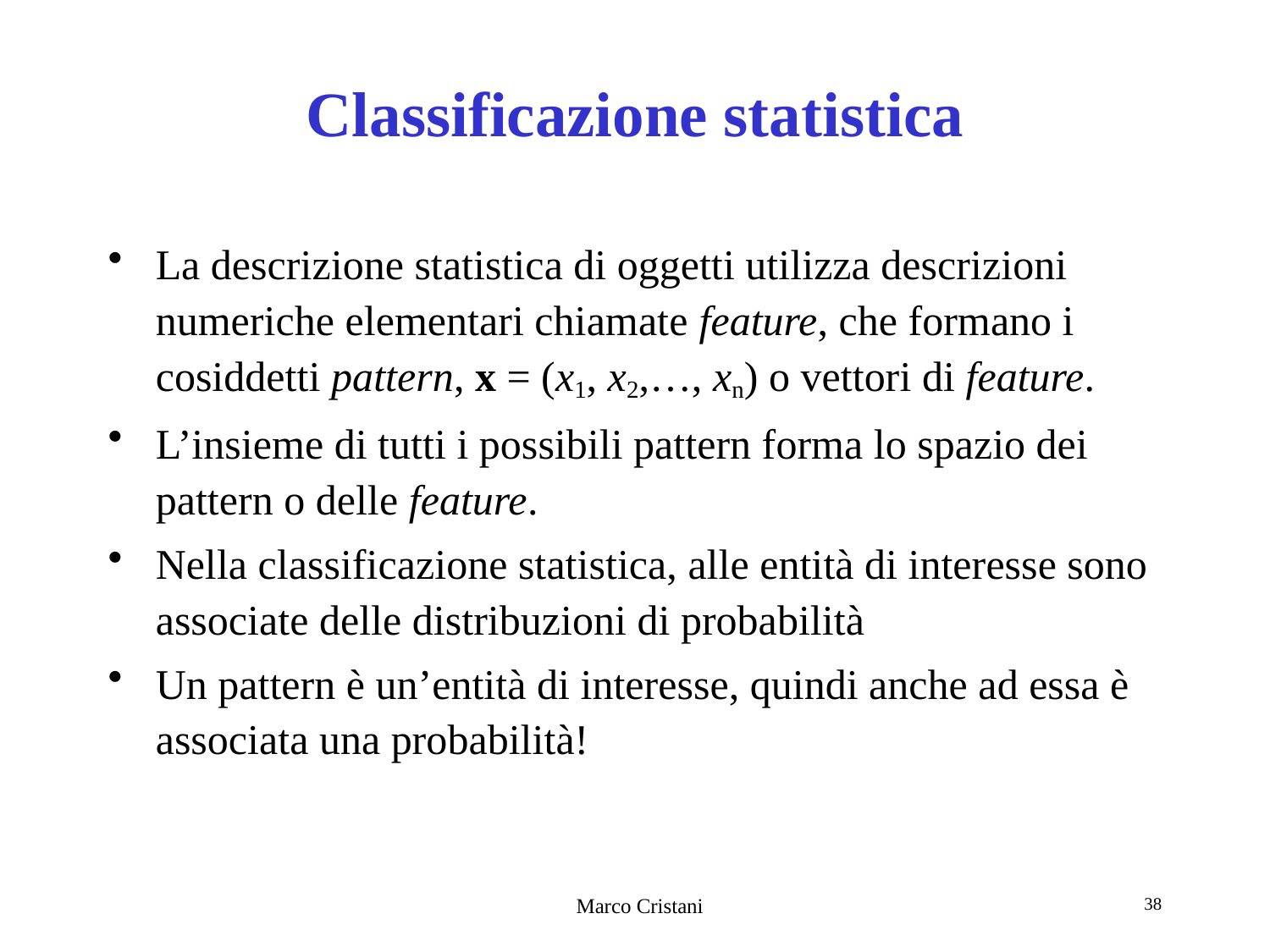

# Classificazione statistica
La descrizione statistica di oggetti utilizza descrizioni numeriche elementari chiamate feature, che formano i cosiddetti pattern, x = (x1, x2,…, xn) o vettori di feature.
L’insieme di tutti i possibili pattern forma lo spazio dei pattern o delle feature.
Nella classificazione statistica, alle entità di interesse sono associate delle distribuzioni di probabilità
Un pattern è un’entità di interesse, quindi anche ad essa è associata una probabilità!
Marco Cristani
38